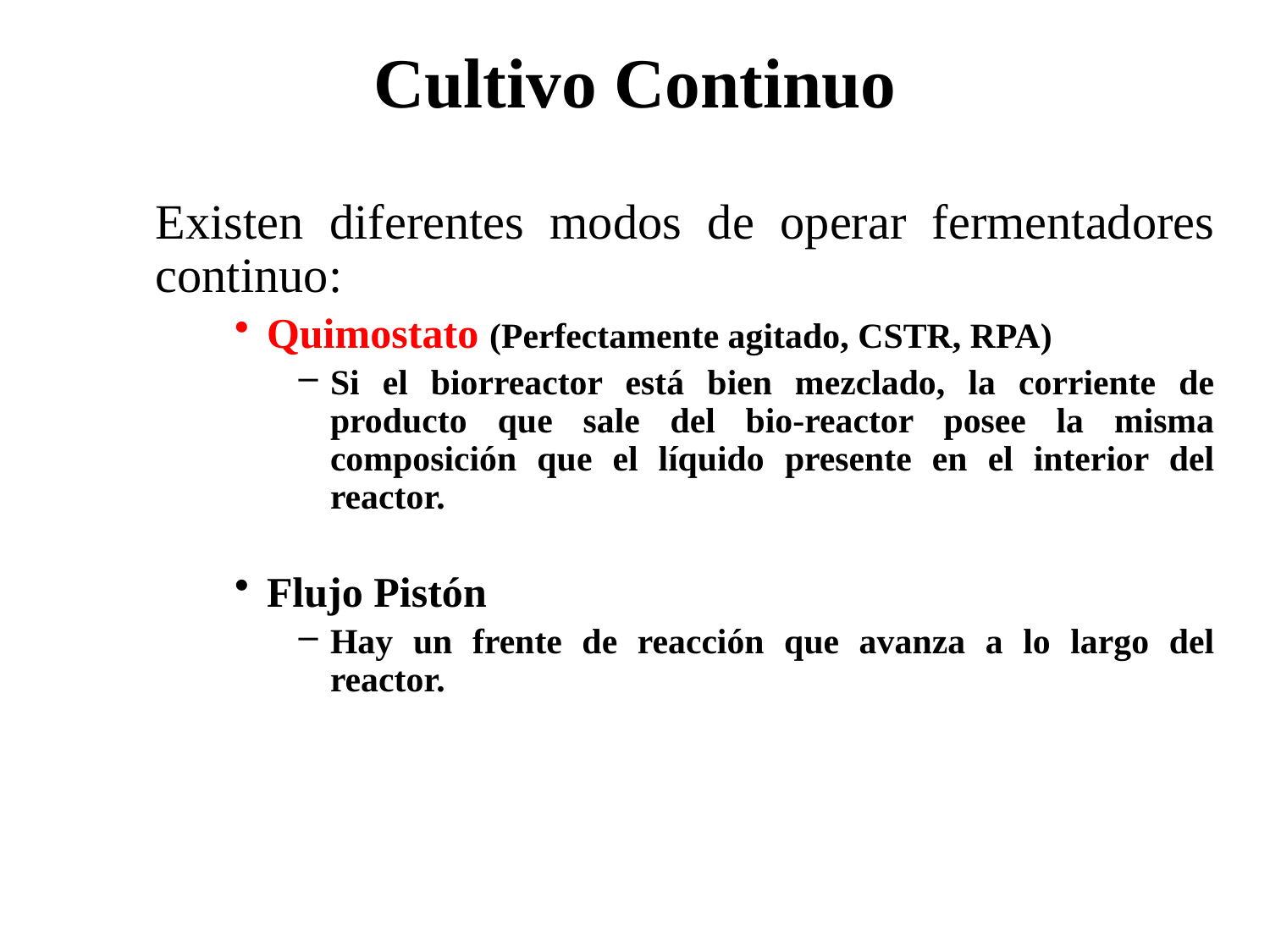

# Cultivo Continuo
	Existen diferentes modos de operar fermentadores continuo:
Quimostato (Perfectamente agitado, CSTR, RPA)
Si el biorreactor está bien mezclado, la corriente de producto que sale del bio-reactor posee la misma composición que el líquido presente en el interior del reactor.

Flujo Pistón
Hay un frente de reacción que avanza a lo largo del reactor.